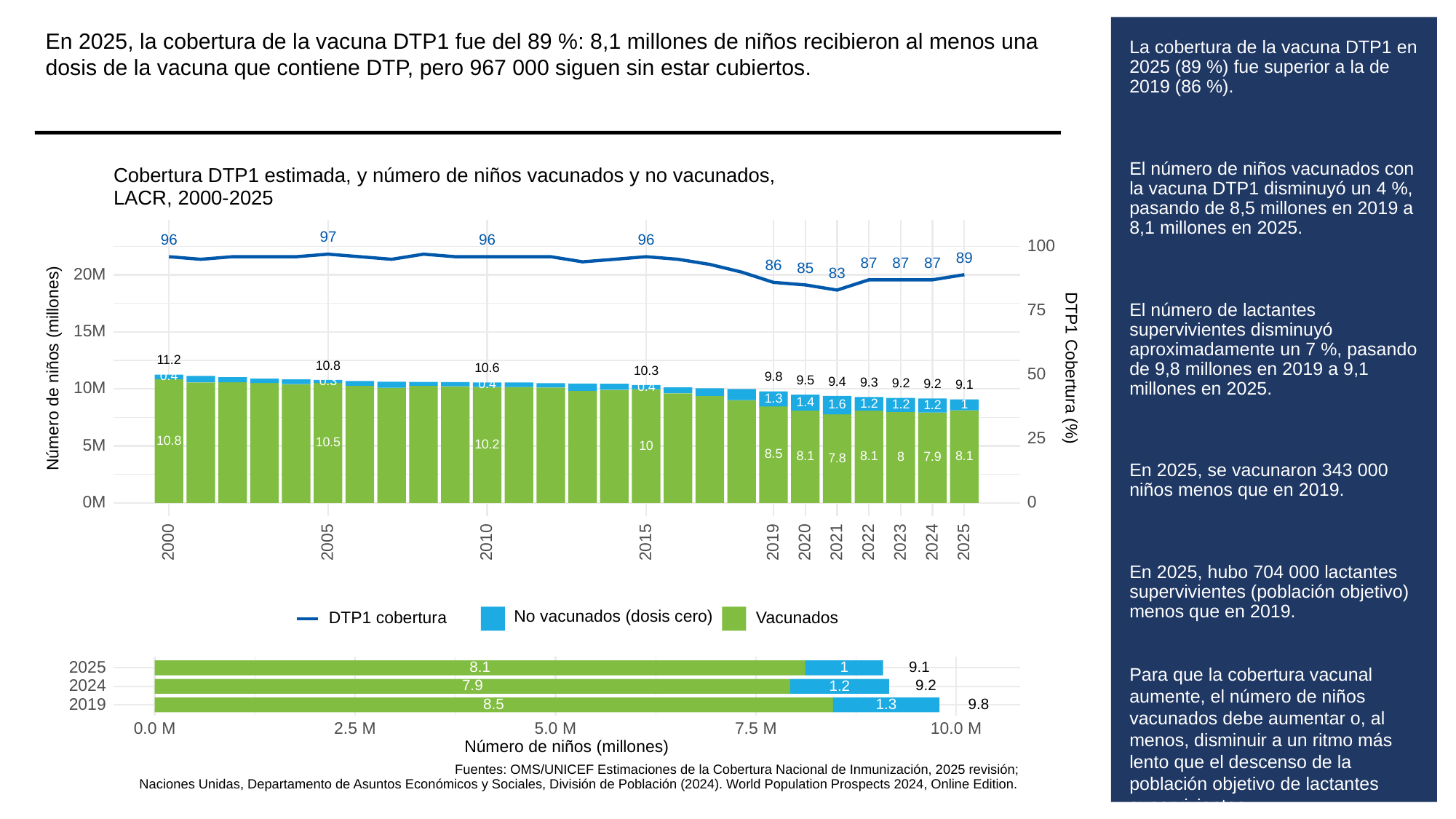

En 2025, la cobertura de la vacuna DTP1 fue del 89 %: 8,1 millones de niños recibieron al menos una dosis de la vacuna que contiene DTP, pero 967 000 siguen sin estar cubiertos.
# La cobertura de la vacuna DTP1 en 2025 (89 %) fue superior a la de 2019 (86 %).

El número de niños vacunados con la vacuna DTP1 disminuyó un 4 %, pasando de 8,5 millones en 2019 a 8,1 millones en 2025.

El número de lactantes supervivientes disminuyó aproximadamente un 7 %, pasando de 9,8 millones en 2019 a 9,1 millones en 2025.

En 2025, se vacunaron 343 000 niños menos que en 2019.

En 2025, hubo 704 000 lactantes supervivientes (población objetivo) menos que en 2019.

Para que la cobertura vacunal aumente, el número de niños vacunados debe aumentar o, al menos, disminuir a un ritmo más lento que el descenso de la población objetivo de lactantes supervivientes.

Cobertura DTP1 estimada, y número de niños vacunados y no vacunados,
LACR, 2000-2025

97
96
96
96
100

89

87
87
87
86
85
83
20M

75
15M

11.2

Número de niños (millones)
DTP1 Cobertura (%)
10.8
10.6
10.3
50
0.4
9.8

9.5

0.3
9.4

9.3

9.2

9.2

0.4
9.1

0.4

10M

1.3

1.4

1.2

1

1.2
1.6
1.2

25
10.8
10.5
5M
10.2
10

8.5
8.1
8.1
8.1
8
7.9
7.8

0M
0

2023
2000
2005
2010
2015
2019
2020
2021
2022
2024
2025

No vacunados (dosis cero)
DTP1 cobertura
Vacunados

2025
8.1
9.1
1

2024
7.9
9.2
1.2

2019
1.3
8.5
9.8

0.0 M
2.5 M
5.0 M
10.0 M
7.5 M
Número de niños (millones)
Fuentes: OMS/UNICEF Estimaciones de la Cobertura Nacional de Inmunización, 2025 revisión;
Naciones Unidas, Departamento de Asuntos Económicos y Sociales, División de Población (2024). World Population Prospects 2024, Online Edition.